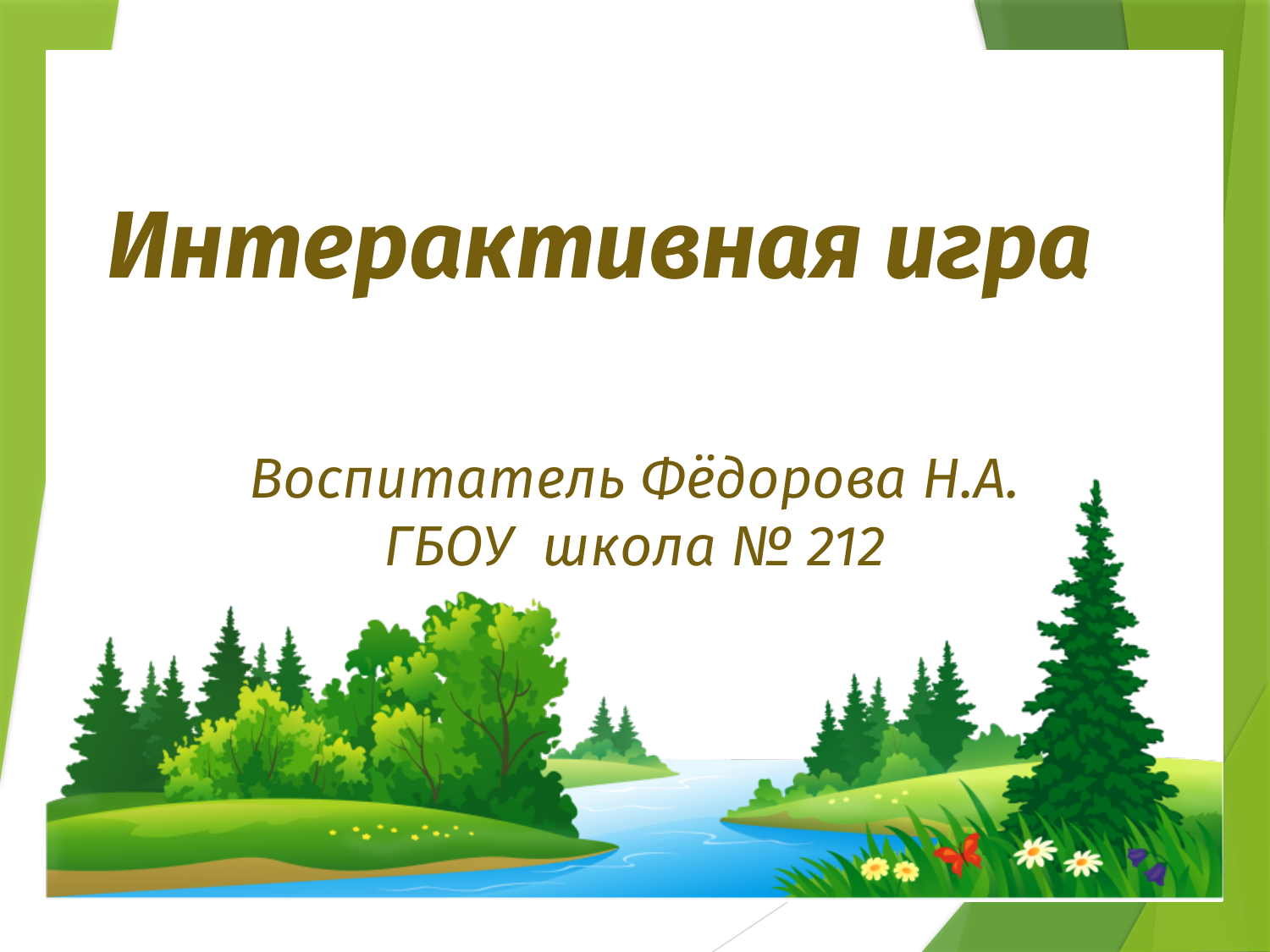

Интерактивная игра
Воспитатель Фёдорова Н.А.
ГБОУ  школа № 212